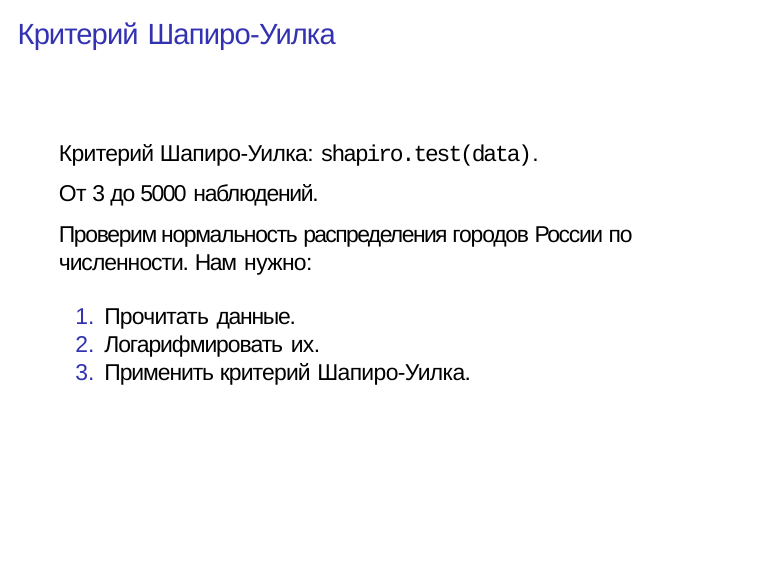

# Критерий Шапиро-Уилка
Критерий Шапиро-Уилка: shapiro.test(data).  От 3 до 5000 наблюдений.
Проверим нормальность распределения городов России по  численности. Нам нужно:

Прочитать данные.
Логарифмировать их.
Применить критерий Шапиро-Уилка.